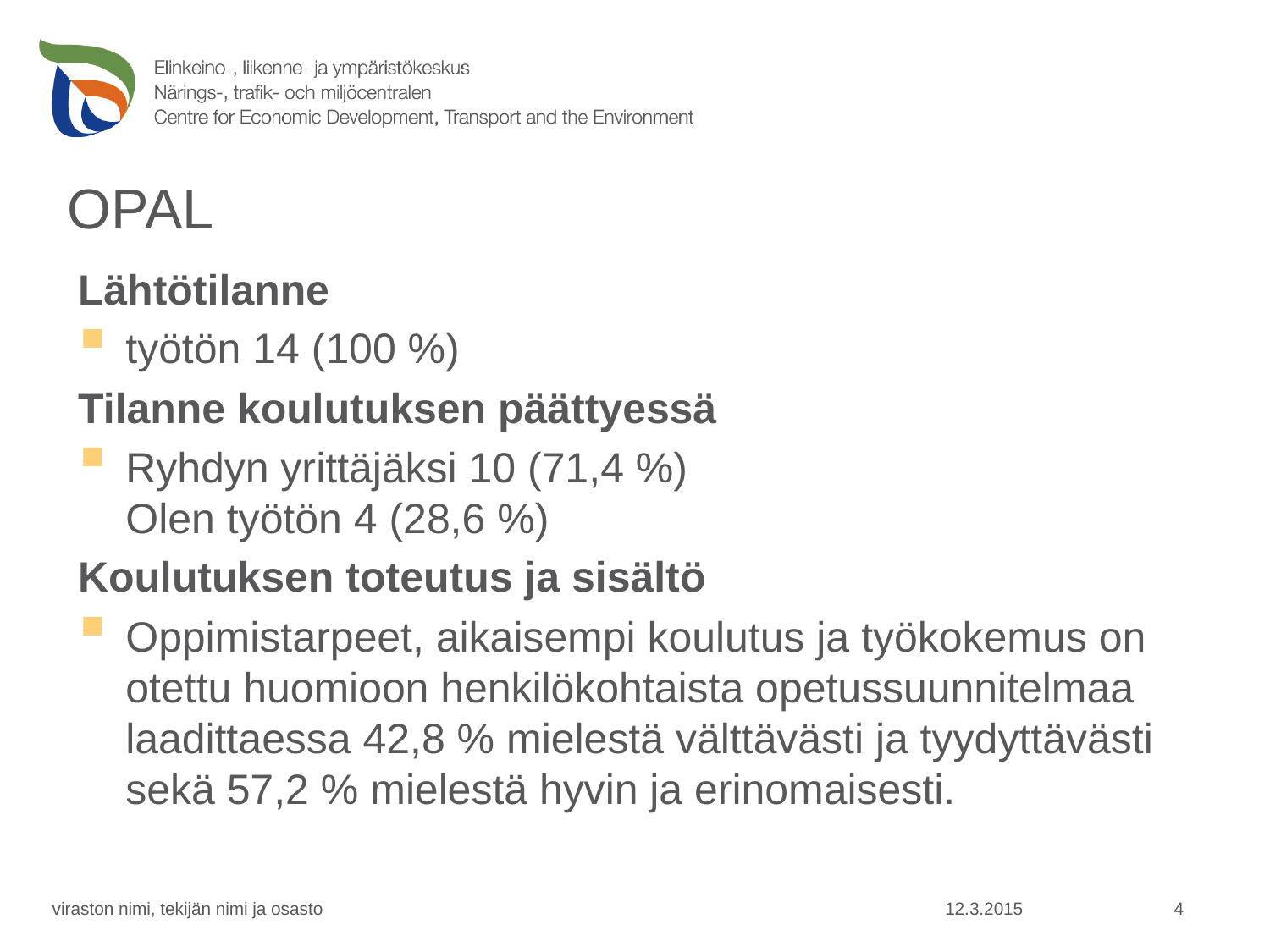

# OPAL
Lähtötilanne
työtön 14 (100 %)
Tilanne koulutuksen päättyessä
Ryhdyn yrittäjäksi 10 (71,4 %)
Olen työtön 4 (28,6 %)
Koulutuksen toteutus ja sisältö
Oppimistarpeet, aikaisempi koulutus ja työkokemus on otettu huomioon henkilökohtaista opetussuunnitelmaa laadittaessa 42,8 % mielestä välttävästi ja tyydyttävästi sekä 57,2 % mielestä hyvin ja erinomaisesti.

4
viraston nimi, tekijän nimi ja osasto
12.3.2015